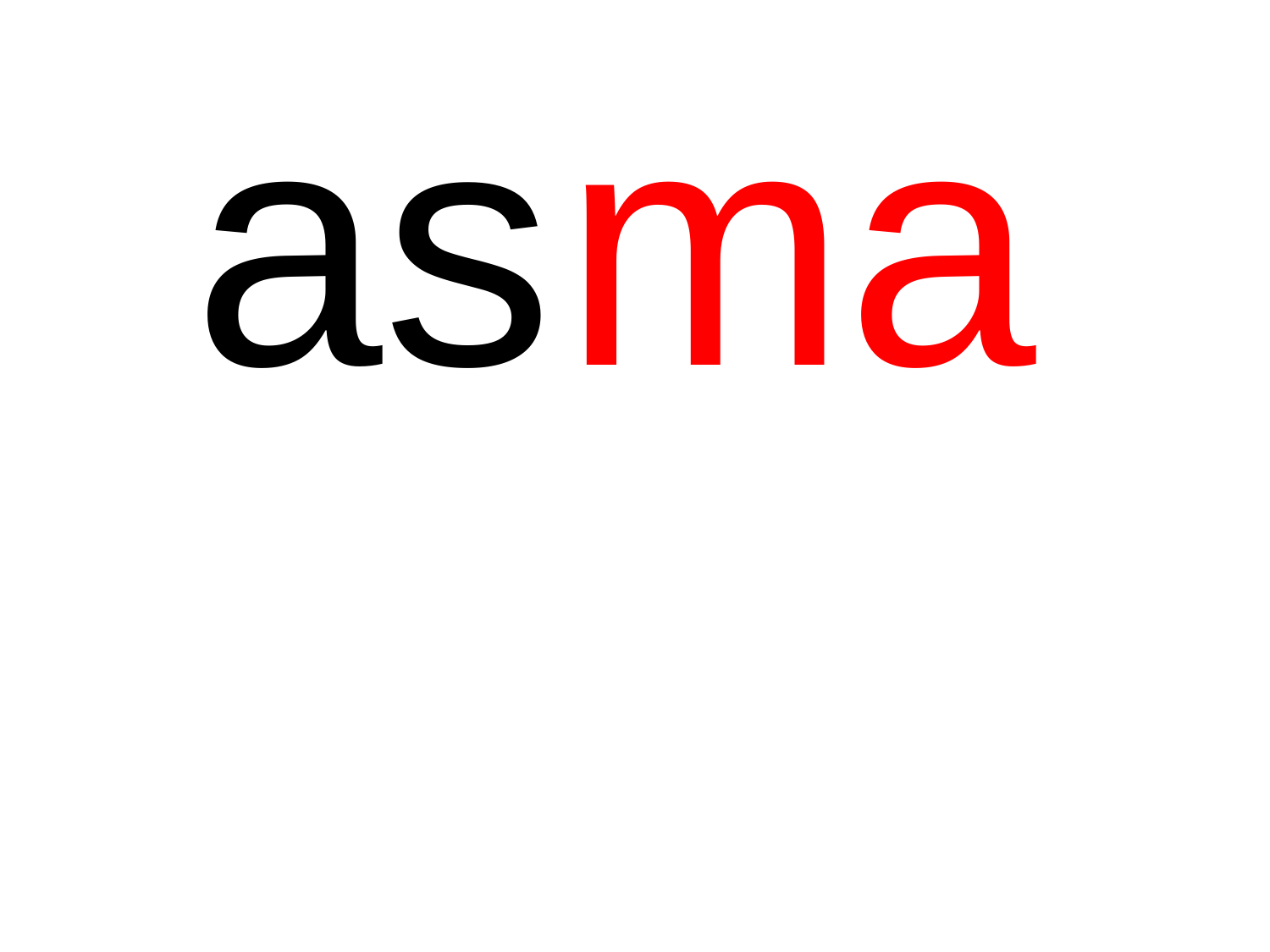

| as |
| --- |
| ma |
| --- |